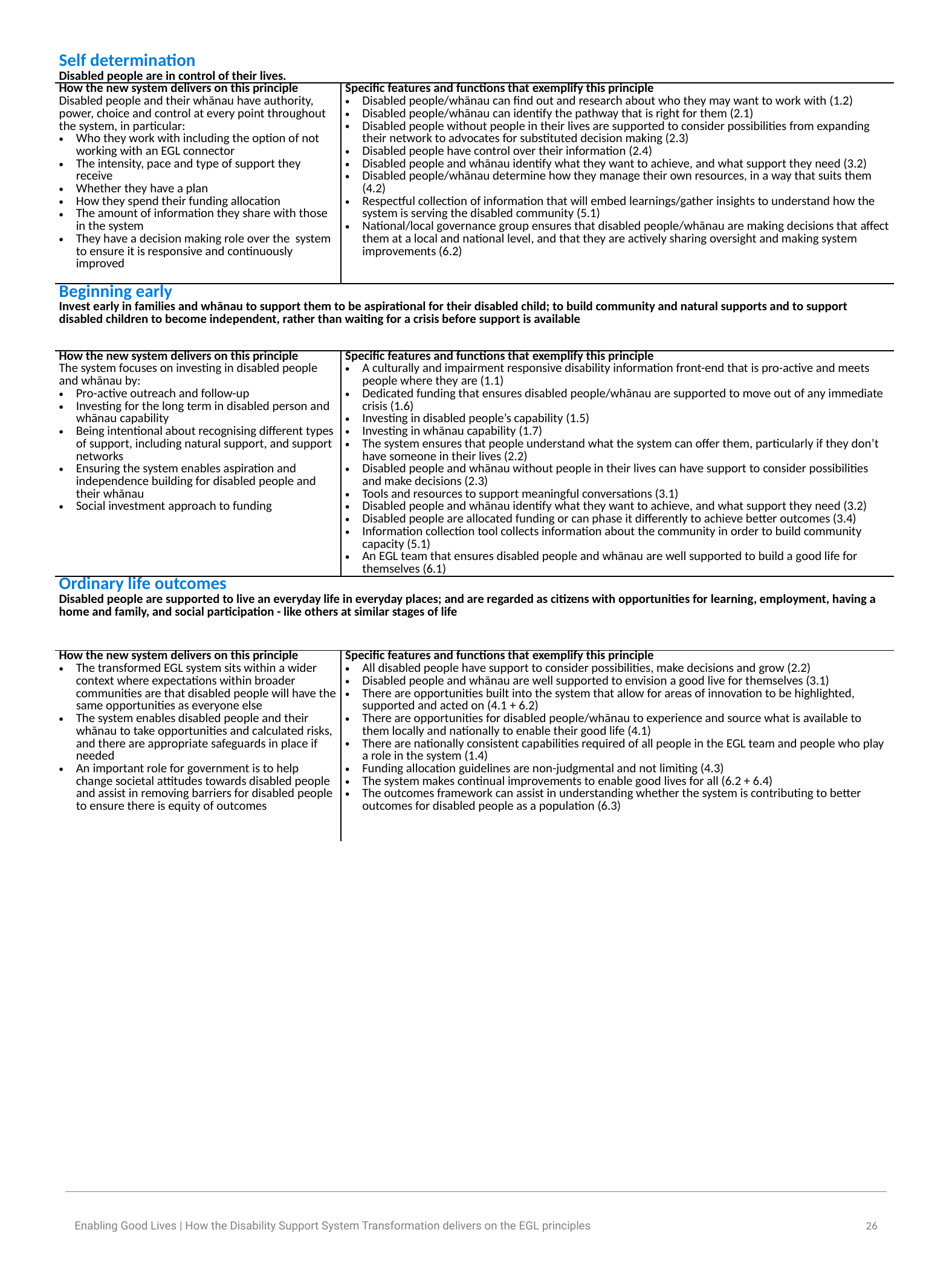

| Self determination Disabled people are in control of their lives. |  |
| --- | --- |
| ­­­­­­How the new system delivers on this principle Disabled people and their whānau have authority, power, choice and control at every point throughout the system, in particular: Who they work with including the option of not working with an EGL connector The intensity, pace and type of support they receive Whether they have a plan How they spend their funding allocation The amount of information they share with those in the system They have a decision making role over the system to ensure it is responsive and continuously improved | Specific features and functions that exemplify this principle Disabled people/whānau can find out and research about who they may want to work with (1.2) Disabled people/whānau can identify the pathway that is right for them (2.1) Disabled people without people in their lives are supported to consider possibilities from expanding their network to advocates for substituted decision making (2.3) Disabled people have control over their information (2.4) Disabled people and whānau identify what they want to achieve, and what support they need (3.2) Disabled people/whānau determine how they manage their own resources, in a way that suits them (4.2) Respectful collection of information that will embed learnings/gather insights to understand how the system is serving the disabled community (5.1) National/local governance group ensures that disabled people/whānau are making decisions that affect them at a local and national level, and that they are actively sharing oversight and making system improvements (6.2) |
| Beginning early Invest early in families and whānau to support them to be aspirational for their disabled child; to build community and natural supports and to support disabled children to become independent, rather than waiting for a crisis before support is available |  |
| ­­­­­­How the new system delivers on this principle The system focuses on investing in disabled people and whānau by: Pro-active outreach and follow-up Investing for the long term in disabled person and whānau capability Being intentional about recognising different types of support, including natural support, and support networks Ensuring the system enables aspiration and independence building for disabled people and their whānau Social investment approach to funding | Specific features and functions that exemplify this principle A culturally and impairment responsive disability information front-end that is pro-active and meets people where they are (1.1) Dedicated funding that ensures disabled people/whānau are supported to move out of any immediate crisis (1.6) Investing in disabled people’s capability (1.5) Investing in whānau capability (1.7) The system ensures that people understand what the system can offer them, particularly if they don’t have someone in their lives (2.2) Disabled people and whānau without people in their lives can have support to consider possibilities and make decisions (2.3) Tools and resources to support meaningful conversations (3.1) Disabled people and whānau identify what they want to achieve, and what support they need (3.2) Disabled people are allocated funding or can phase it differently to achieve better outcomes (3.4) Information collection tool collects information about the community in order to build community capacity (5.1) An EGL team that ensures disabled people and whānau are well supported to build a good life for themselves (6.1) |
| Ordinary life outcomes Disabled people are supported to live an everyday life in everyday places; and are regarded as citizens with opportunities for learning, employment, having a home and family, and social participation - like others at similar stages of life |  |
| How the new system delivers on this principle The transformed EGL system sits within a wider context where expectations within broader communities are that disabled people will have the same opportunities as everyone else The system enables disabled people and their whānau to take opportunities and calculated risks, and there are appropriate safeguards in place if needed An important role for government is to help change societal attitudes towards disabled people and assist in removing barriers for disabled people to ensure there is equity of outcomes | Specific features and functions that exemplify this principle All disabled people have support to consider possibilities, make decisions and grow (2.2) Disabled people and whānau are well supported to envision a good live for themselves (3.1) There are opportunities built into the system that allow for areas of innovation to be highlighted, supported and acted on (4.1 + 6.2) There are opportunities for disabled people/whānau to experience and source what is available to them locally and nationally to enable their good life (4.1) There are nationally consistent capabilities required of all people in the EGL team and people who play a role in the system (1.4) Funding allocation guidelines are non-judgmental and not limiting (4.3) The system makes continual improvements to enable good lives for all (6.2 + 6.4) The outcomes framework can assist in understanding whether the system is contributing to better outcomes for disabled people as a population (6.3) |
26
Enabling Good Lives | How the Disability Support System Transformation delivers on the EGL principles